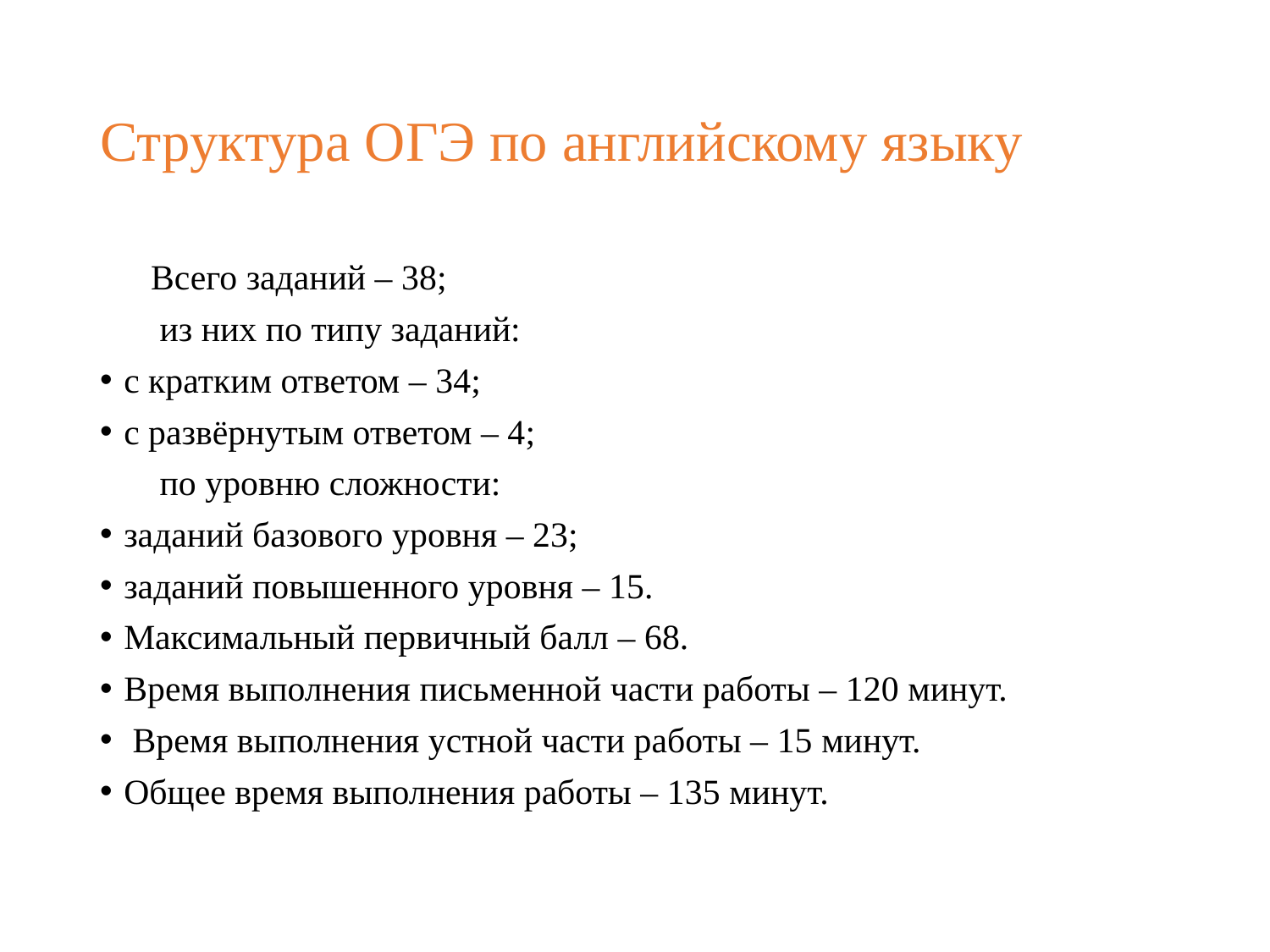

# Структура ОГЭ по английскому языку
    Всего заданий – 38;
     из них по типу заданий:
с кратким ответом – 34;
с развёрнутым ответом – 4;
     по уровню сложности:
заданий базового уровня – 23;
заданий повышенного уровня – 15.
Максимальный первичный балл – 68.
Время выполнения письменной части работы – 120 минут.
 Время выполнения устной части работы – 15 минут.
Общее время выполнения работы – 135 минут.